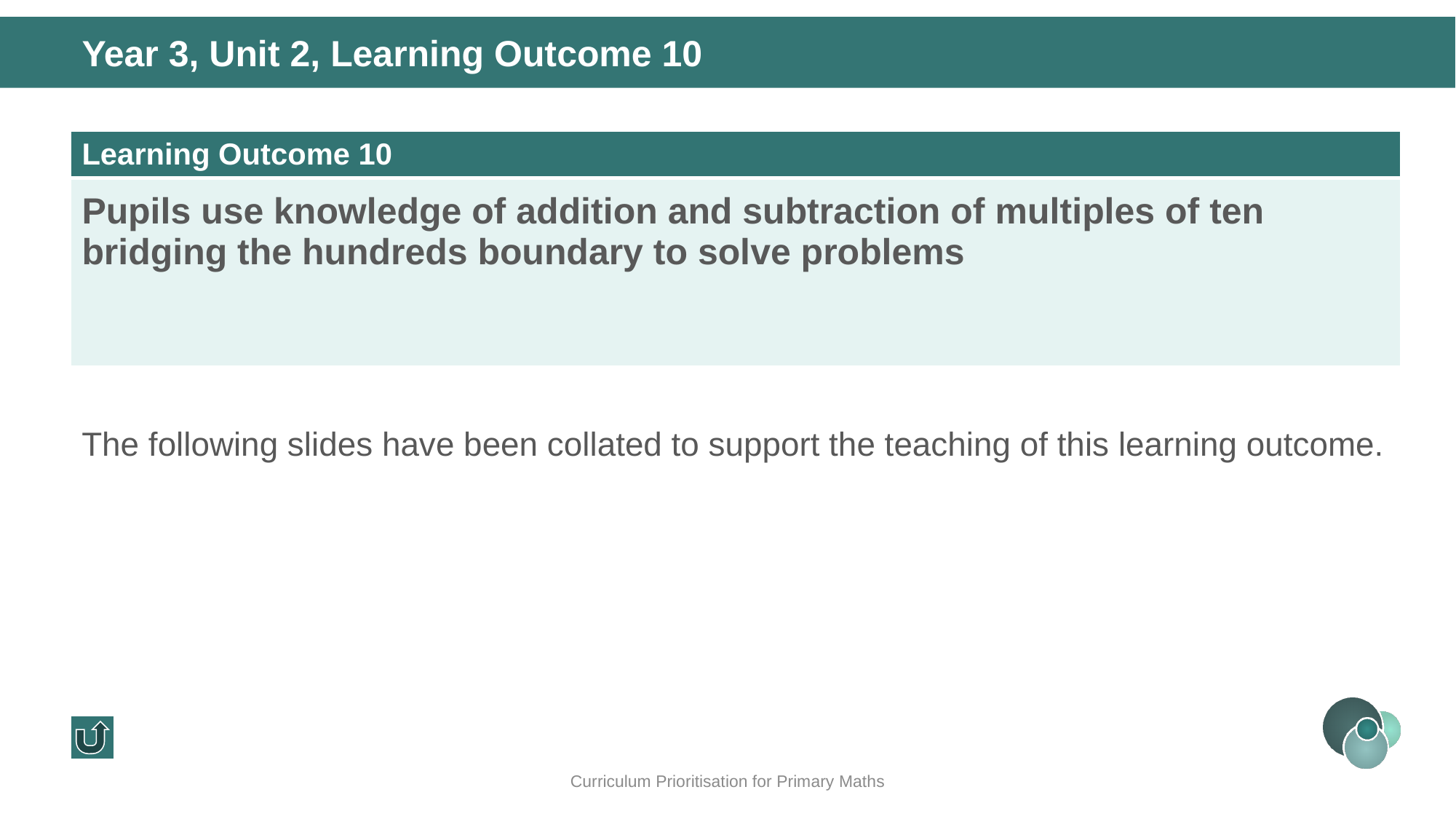

Year 3, Unit 2, Learning Outcome 10
| Learning Outcome 10 |
| --- |
| Pupils use knowledge of addition and subtraction of multiples of ten bridging the hundreds boundary to solve problems |
The following slides have been collated to support the teaching of this learning outcome.

Curriculum Prioritisation for Primary Maths